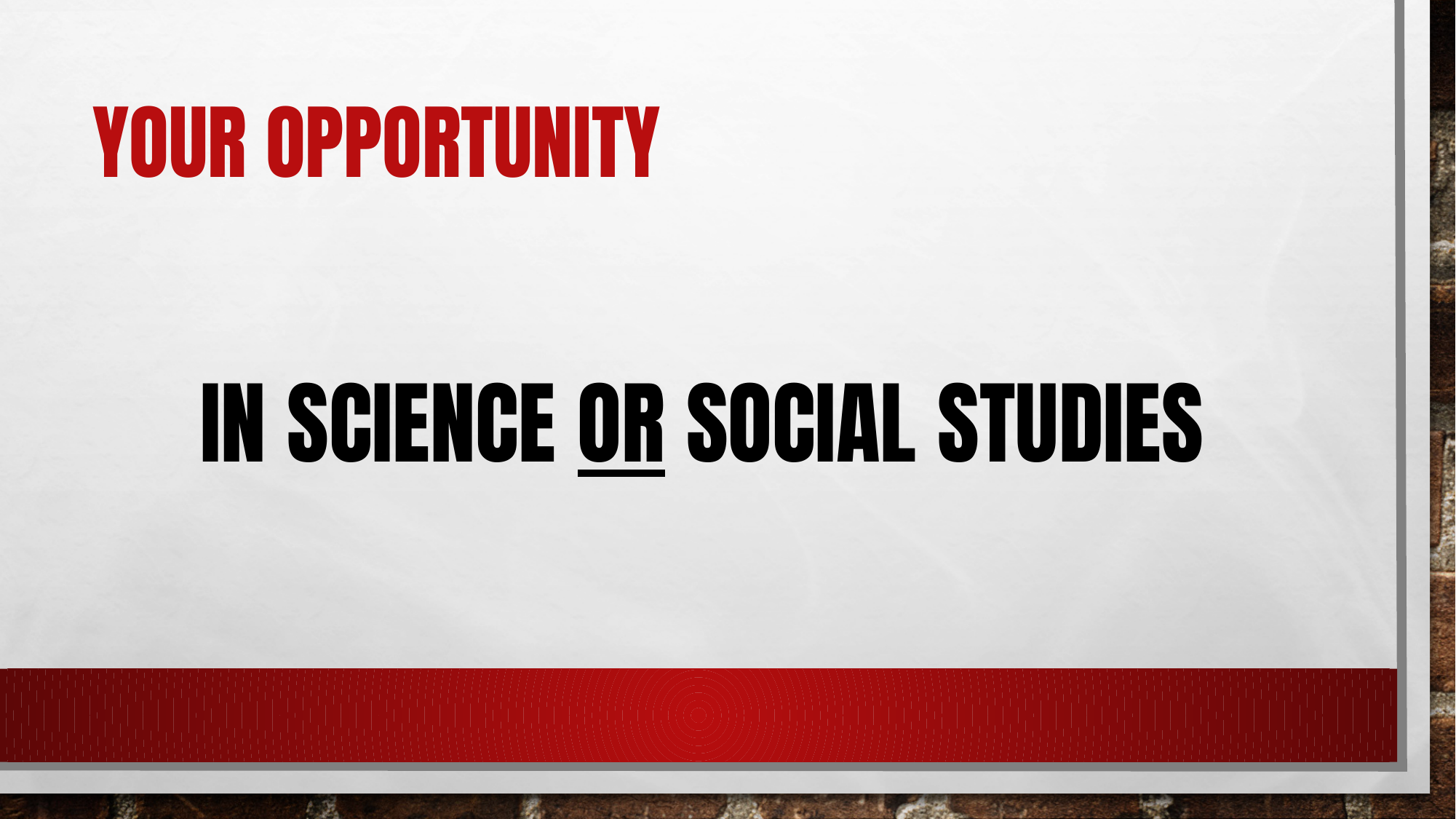

# Your Opportunity
In Science or Social StUDIES